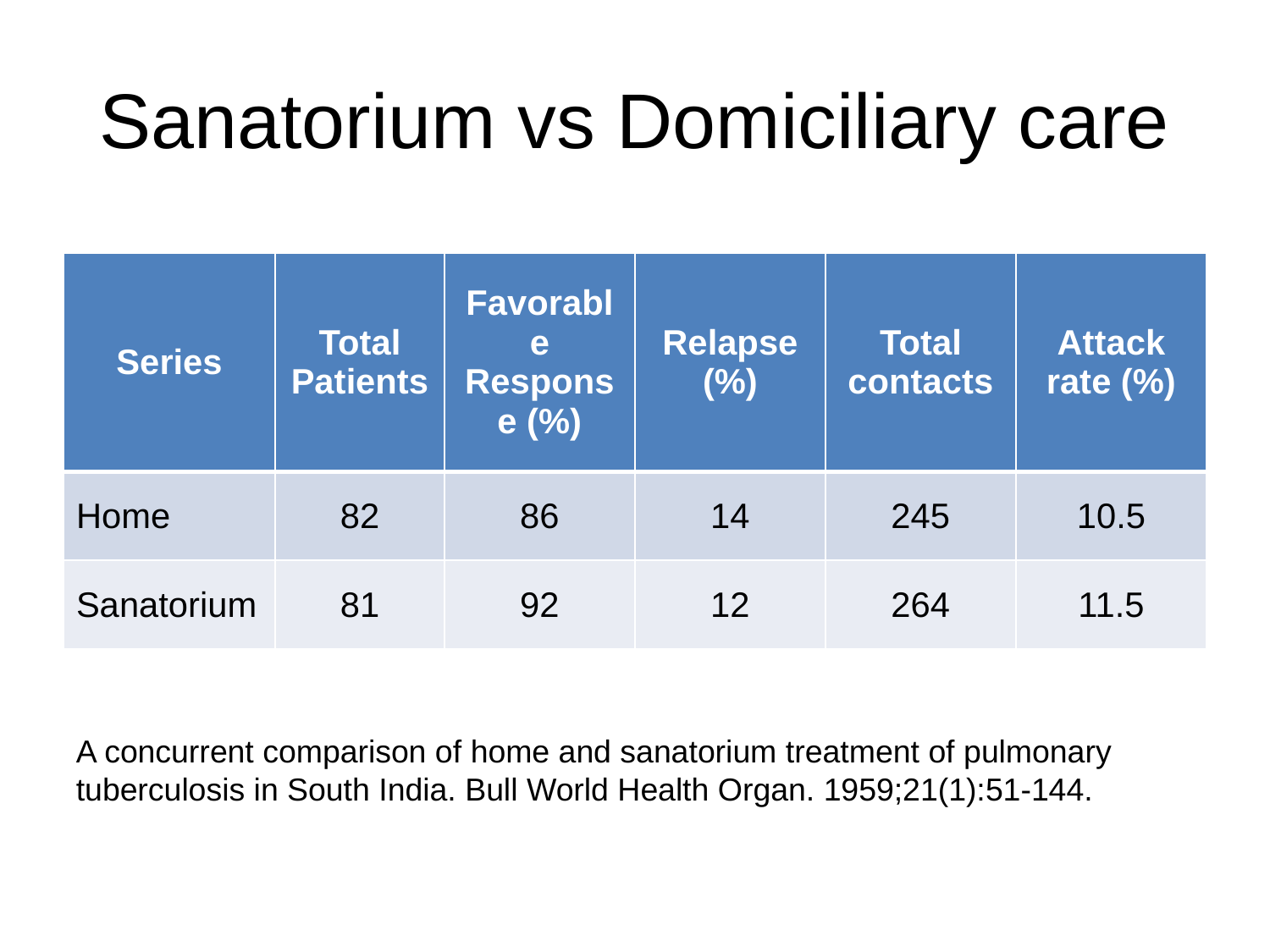

# Sanatorium vs Domiciliary care
| Series | Total Patients | Favorable Response (%) | Relapse (%) | Total contacts | Attack rate (%) |
| --- | --- | --- | --- | --- | --- |
| Home | 82 | 86 | 14 | 245 | 10.5 |
| Sanatorium | 81 | 92 | 12 | 264 | 11.5 |
A concurrent comparison of home and sanatorium treatment of pulmonary tuberculosis in South India. Bull World Health Organ. 1959;21(1):51-144.